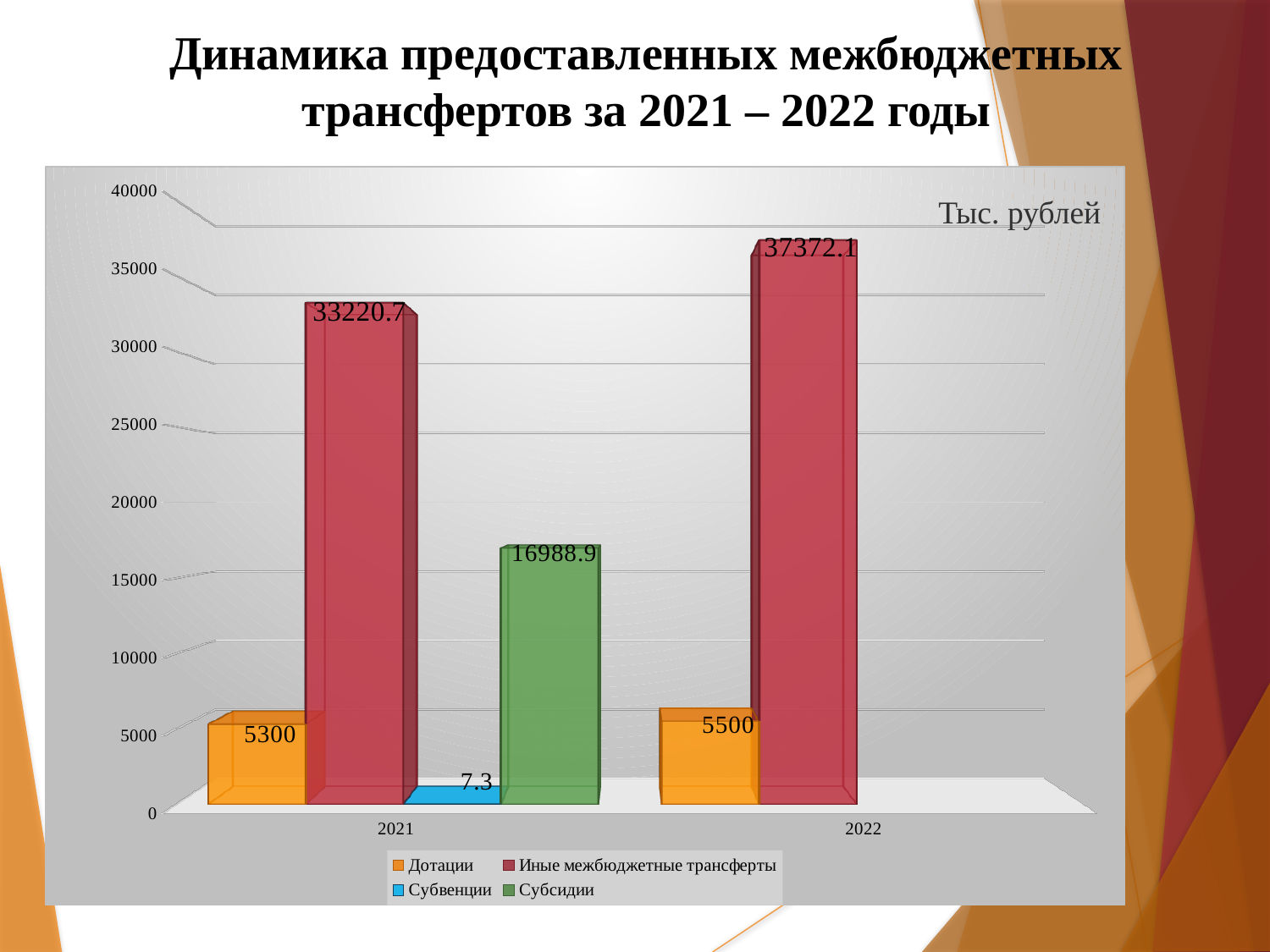

# Динамика предоставленных межбюджетных трансфертов за 2021 – 2022 годы

[unsupported chart]

Тыс. рублей